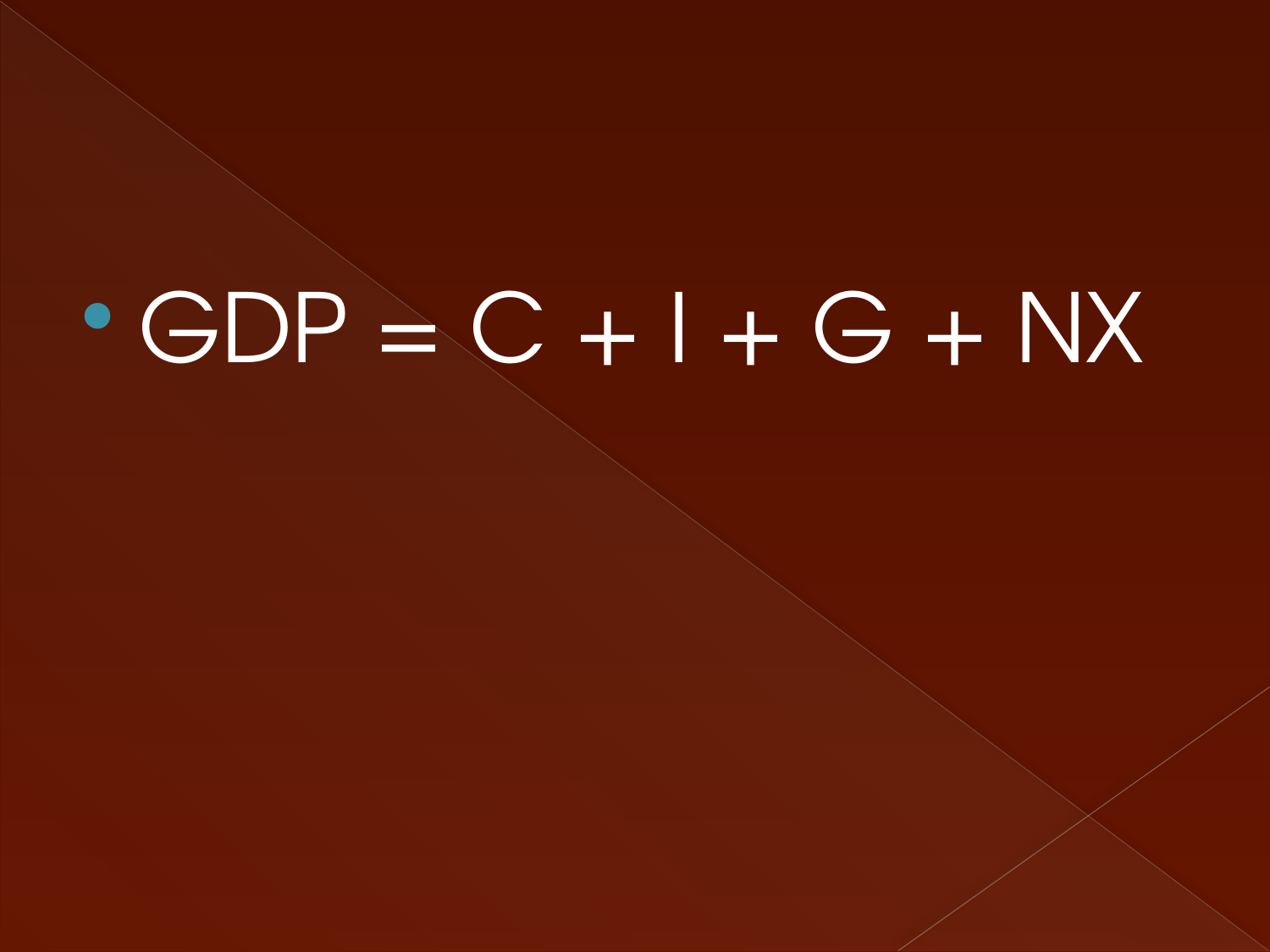

#
GDP = C + I + G + NX